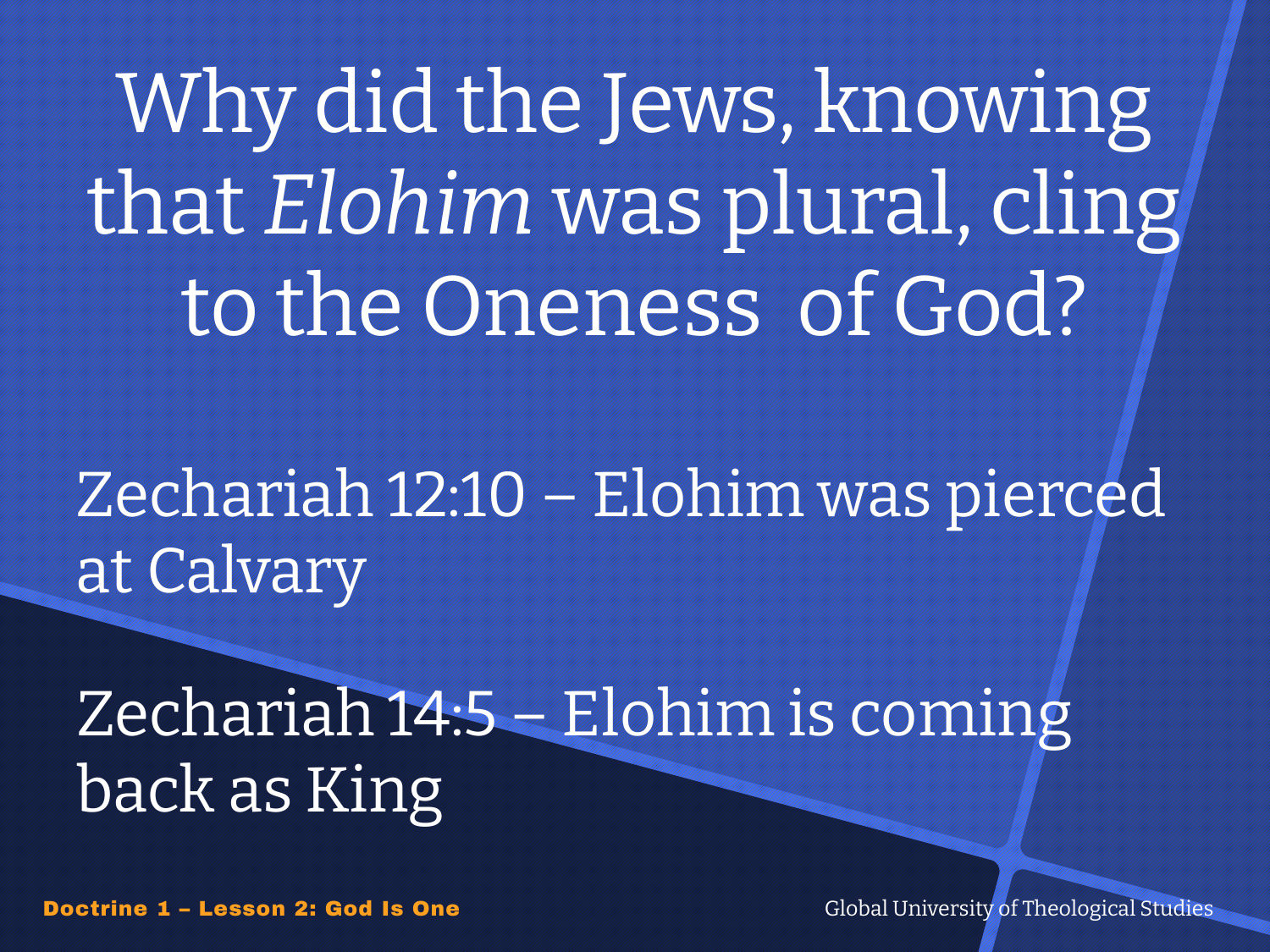

Why did the Jews, knowing that Elohim was plural, cling to the Oneness  of God?
Zechariah 12:10 – Elohim was pierced at Calvary
Zechariah 14:5 – Elohim is coming back as King
Doctrine 1 – Lesson 2: God Is One                                              Global University of Theological Studies